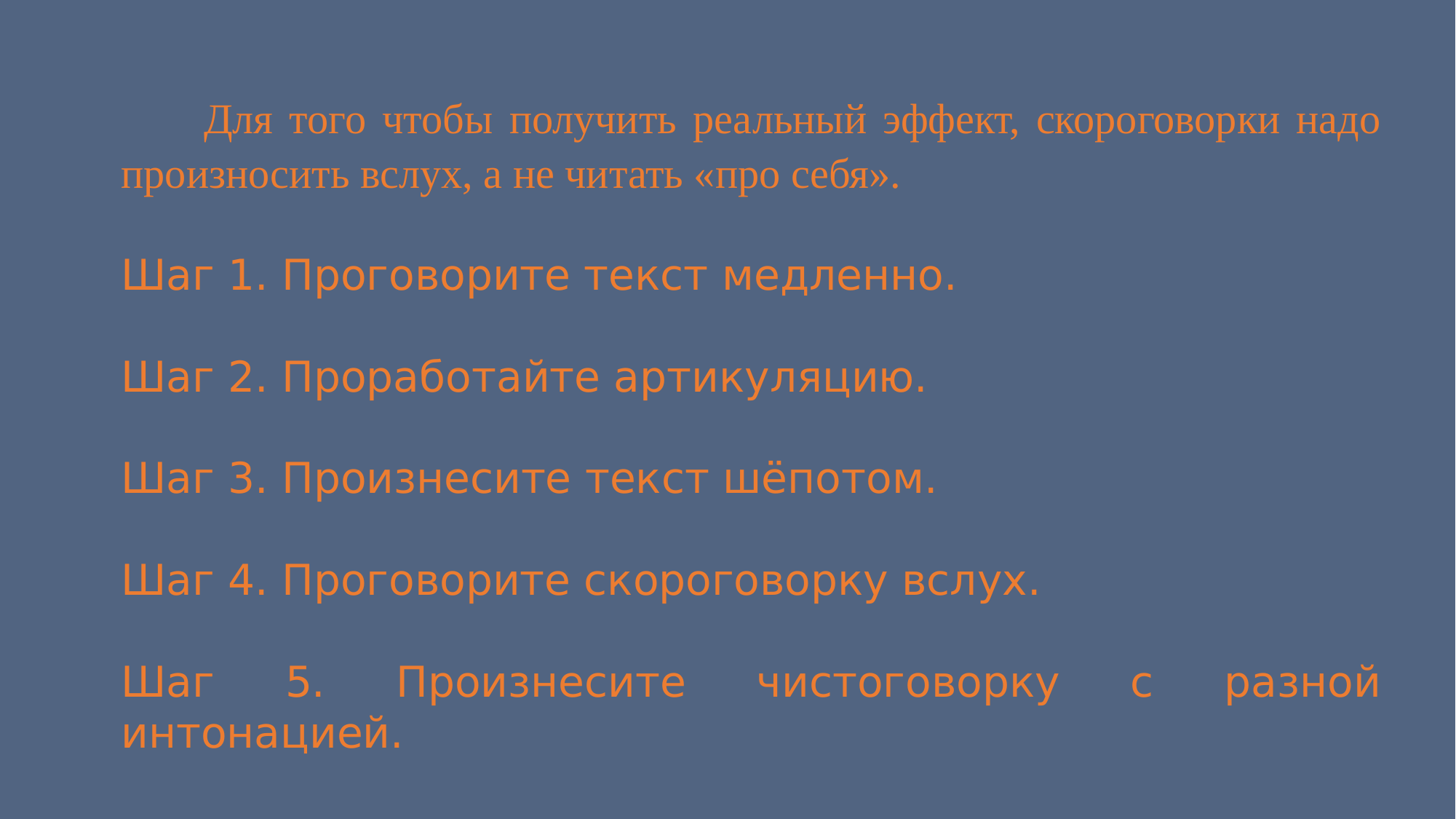

Для того чтобы получить реальный эффект, скороговорки надо произносить вслух, а не читать «про себя».

Шаг 1. Проговорите текст медленно.

Шаг 2. Проработайте артикуляцию.

Шаг 3. Произнесите текст шёпотом.

Шаг 4. Проговорите скороговорку вслух.

Шаг 5. Произнесите чистоговорку с разной интонацией.